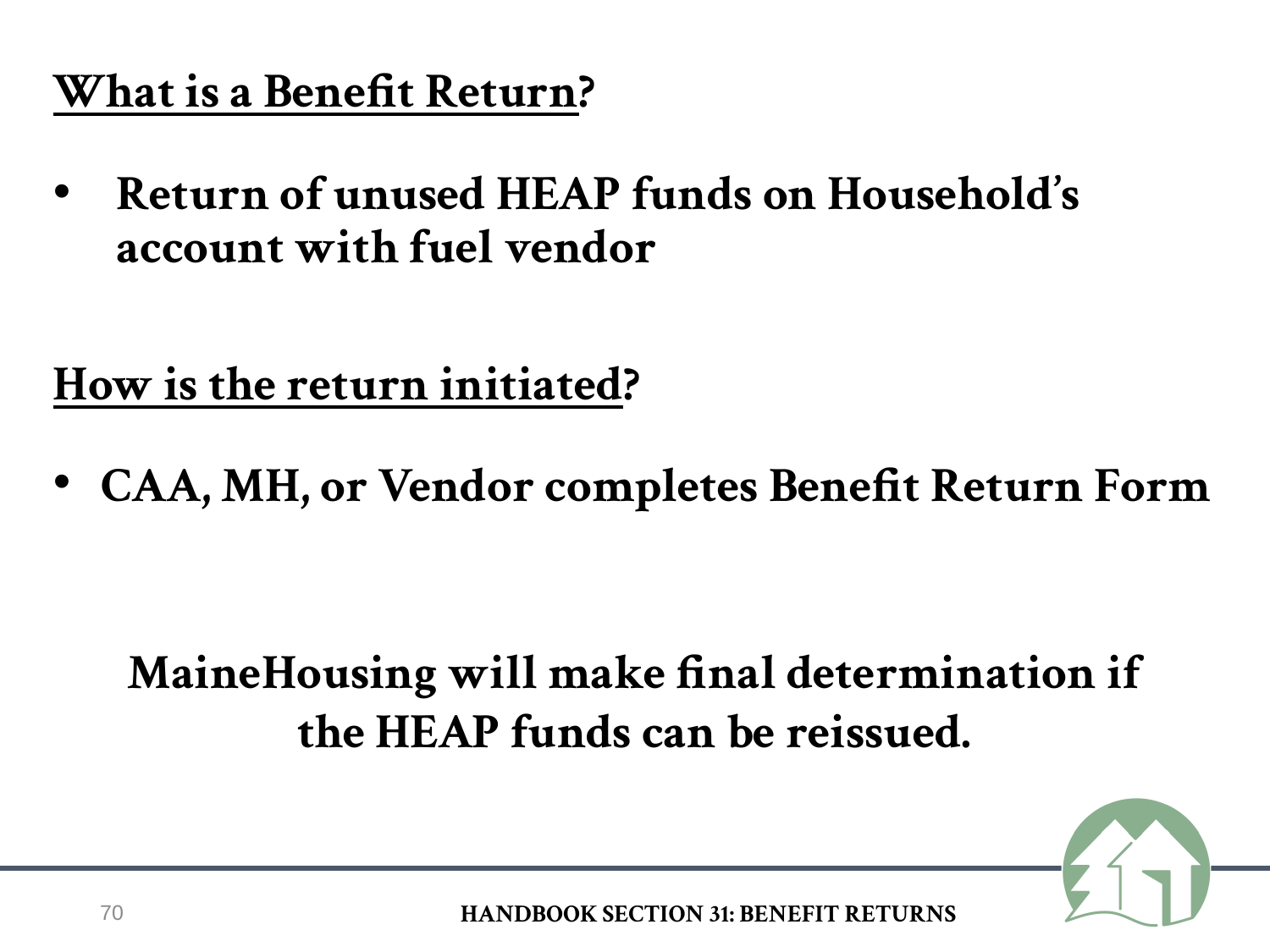

What is a Benefit Return?
Return of unused HEAP funds on Household’s account with fuel vendor
How is the return initiated?
CAA, MH, or Vendor completes Benefit Return Form
MaineHousing will make final determination if the HEAP funds can be reissued.
70
HANDBOOK SECTION 31: BENEFIT RETURNS